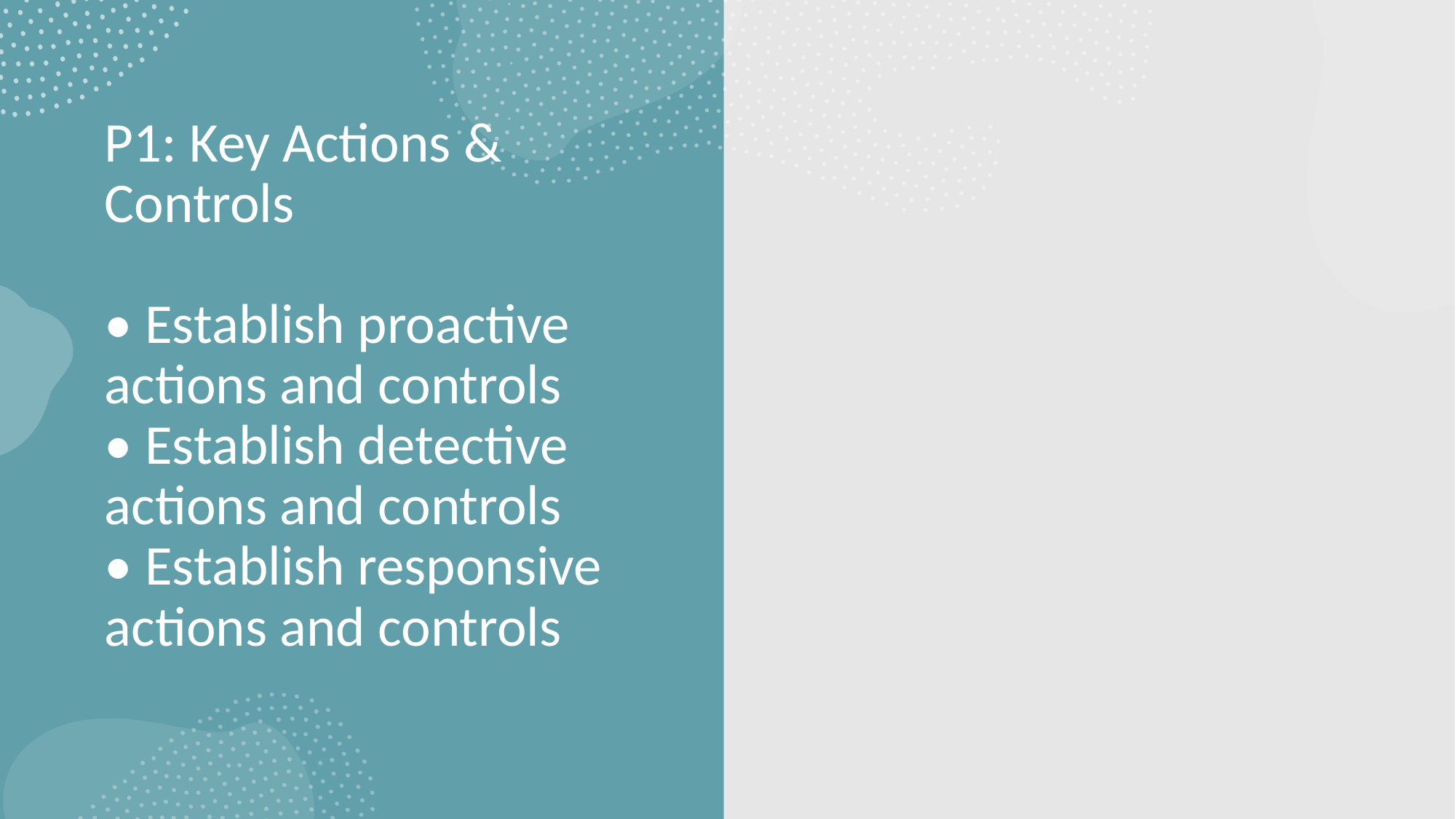

# P1: Key Actions & Controls • Establish proactive actions and controls • Establish detective actions and controls • Establish responsive actions and controls